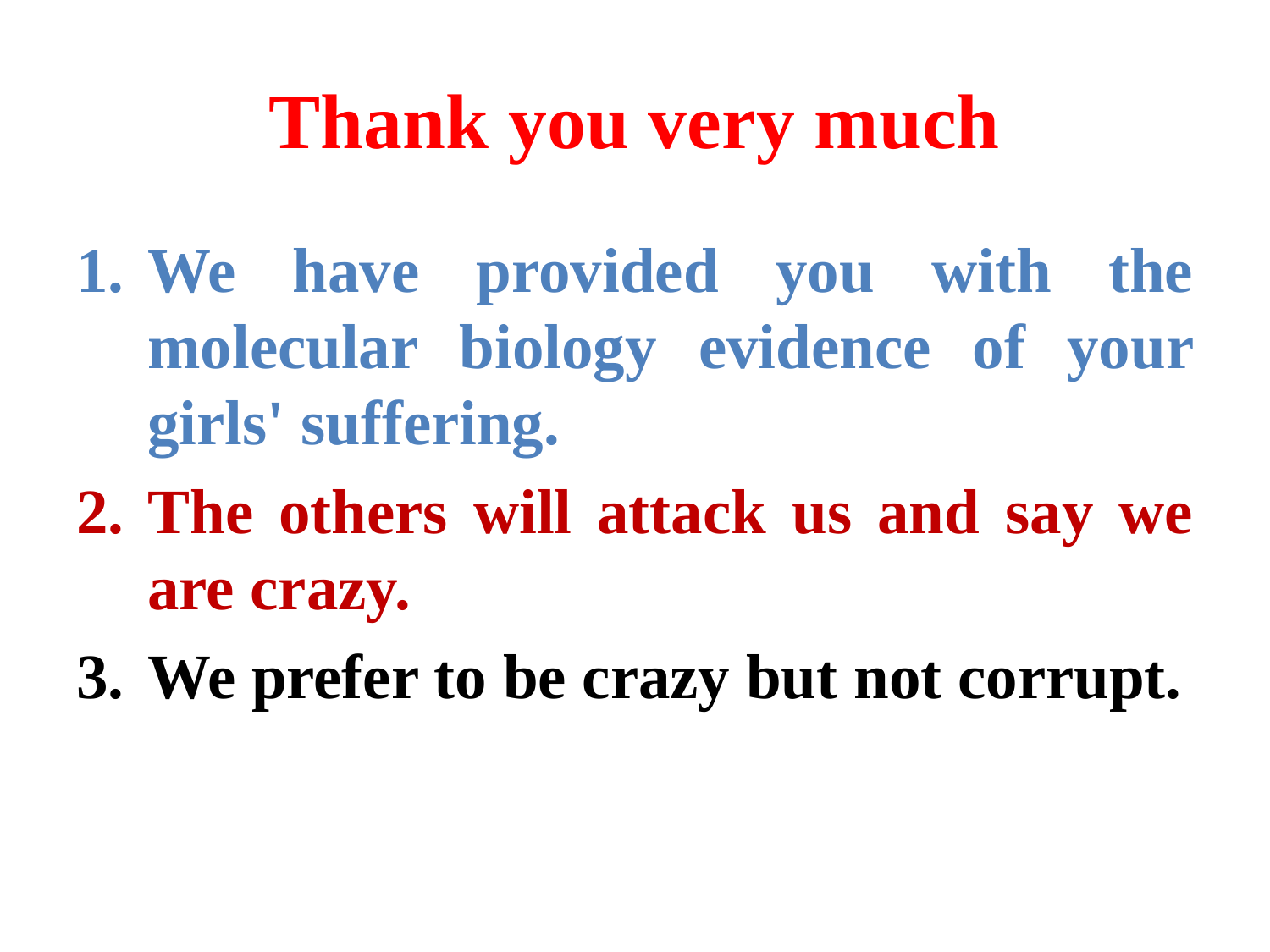

# Thank you very much
We have provided you with the molecular biology evidence of your girls' suffering.
The others will attack us and say we are crazy.
We prefer to be crazy but not corrupt.